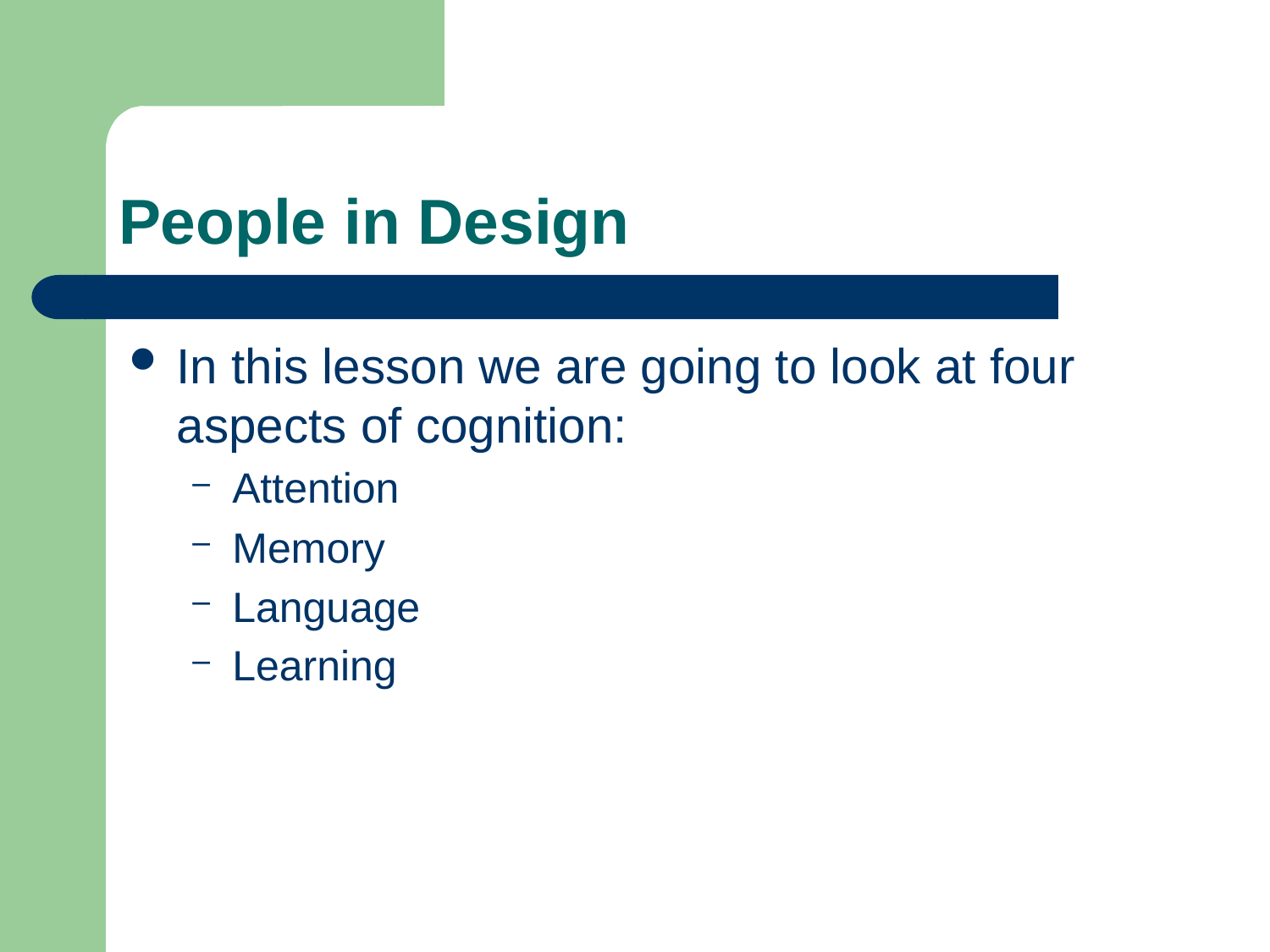

# People in Design
In this lesson we are going to look at four aspects of cognition:
Attention
Memory
Language
Learning